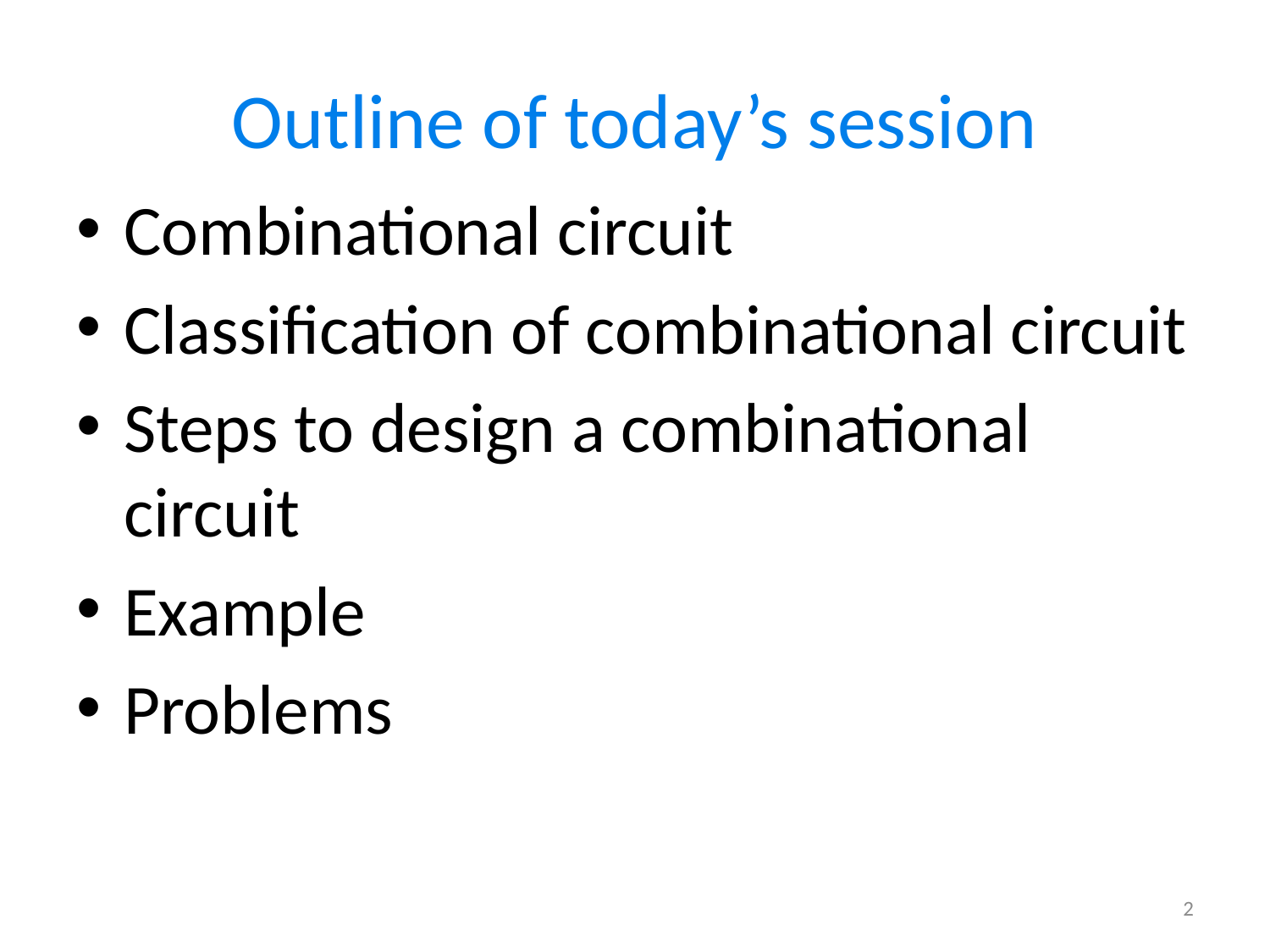

# Outline of today’s session
Combinational circuit
Classification of combinational circuit
Steps to design a combinational circuit
Example
Problems

2